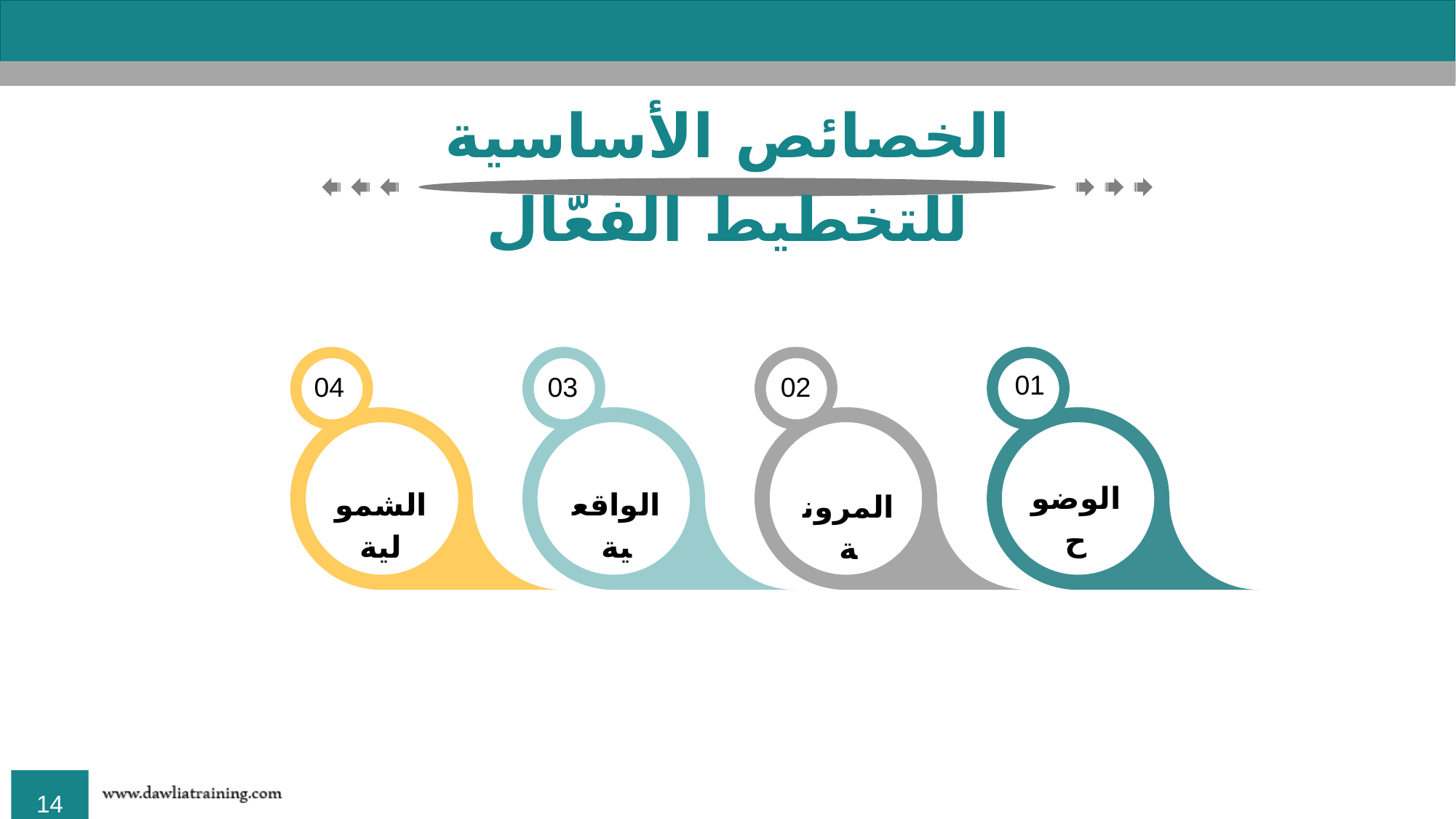

الخصائص الأساسية للتخطيط الفعّال

الشمولية
04

الواقعية
03

المرونة
02

الوضوح
01